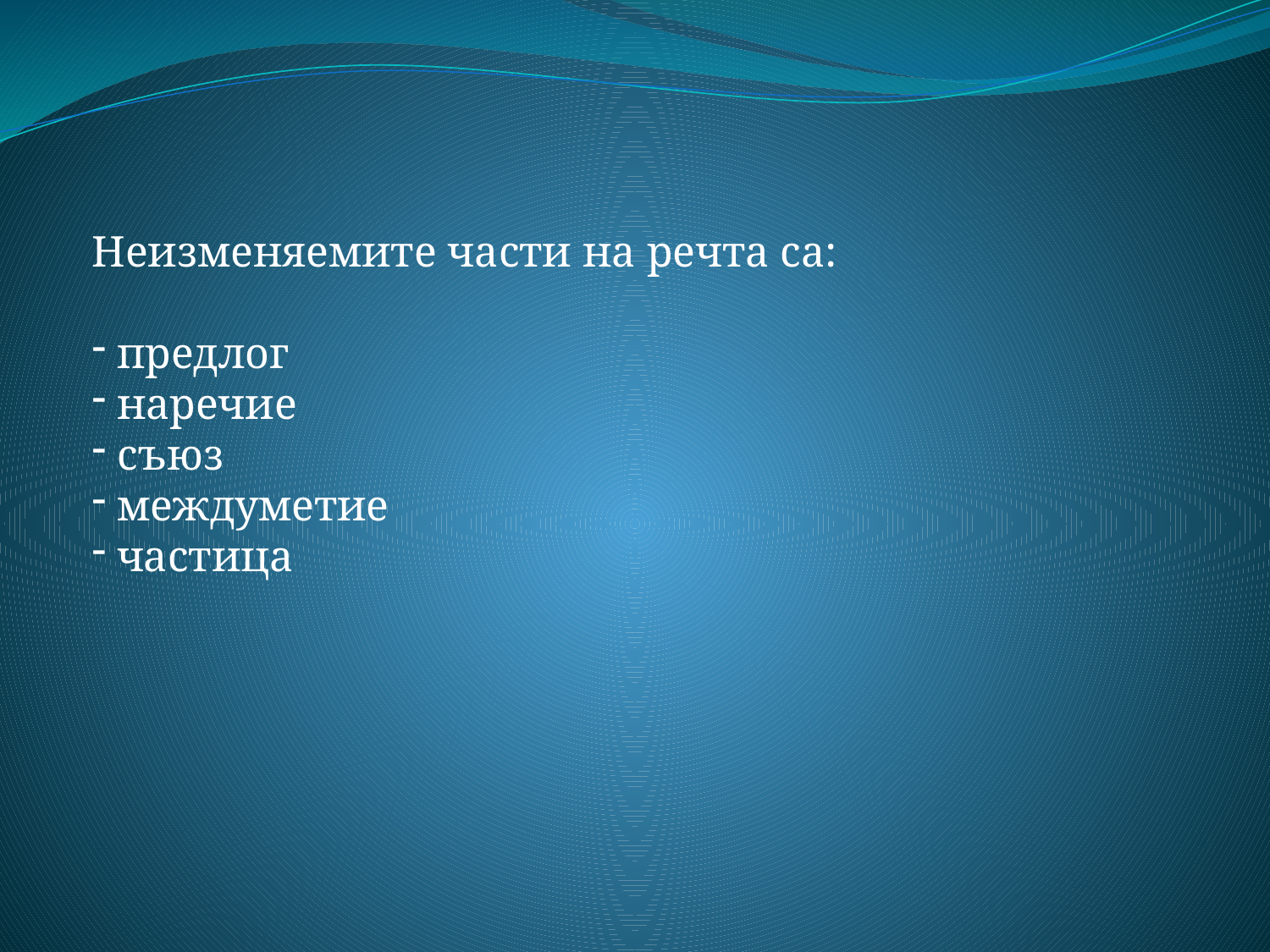

Неизменяемите части на речта са:

 предлог
 наречие
 съюз
 междуметие
 частица